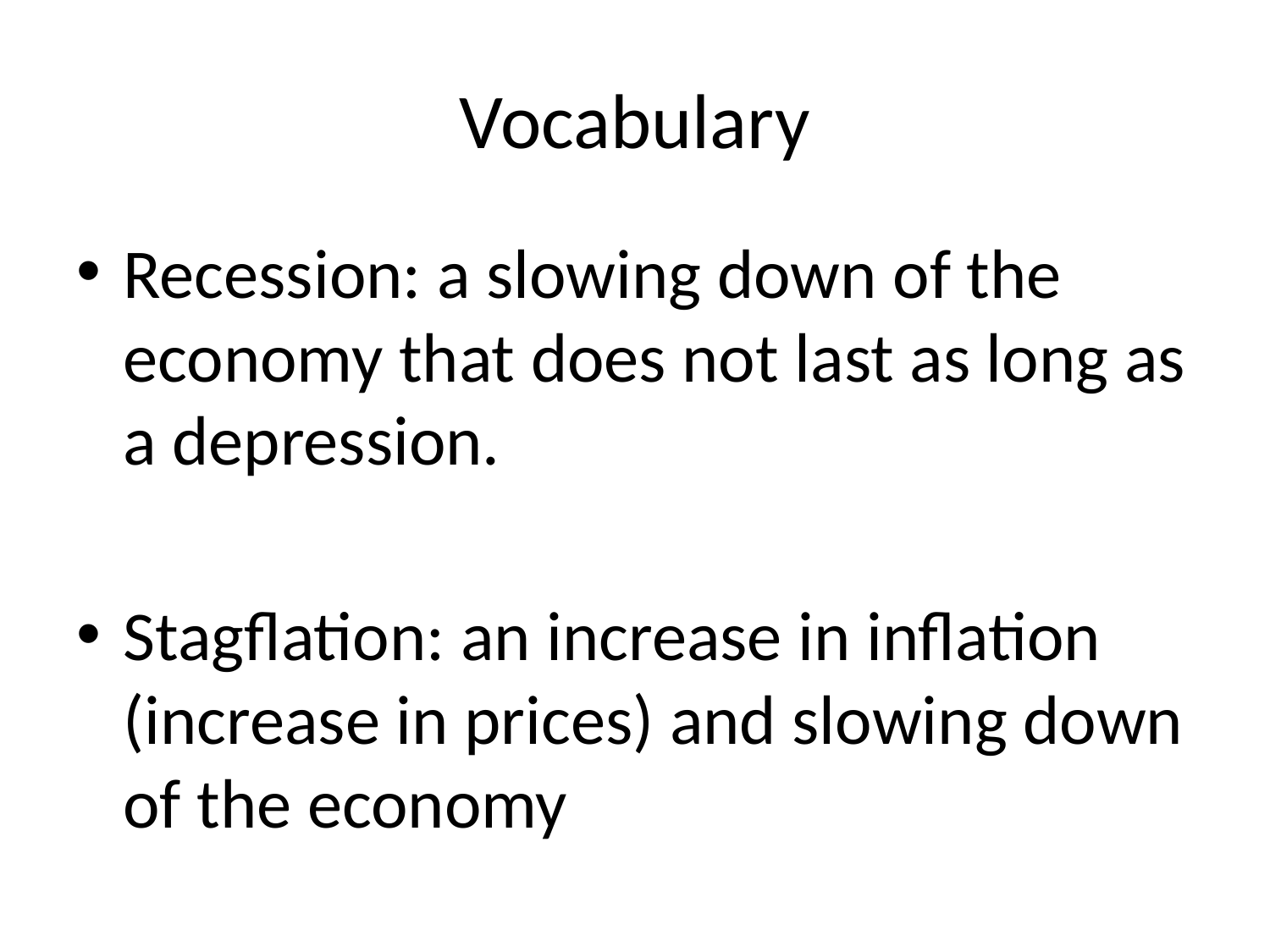

# Vocabulary
Recession: a slowing down of the economy that does not last as long as a depression.

Stagflation: an increase in inflation (increase in prices) and slowing down of the economy